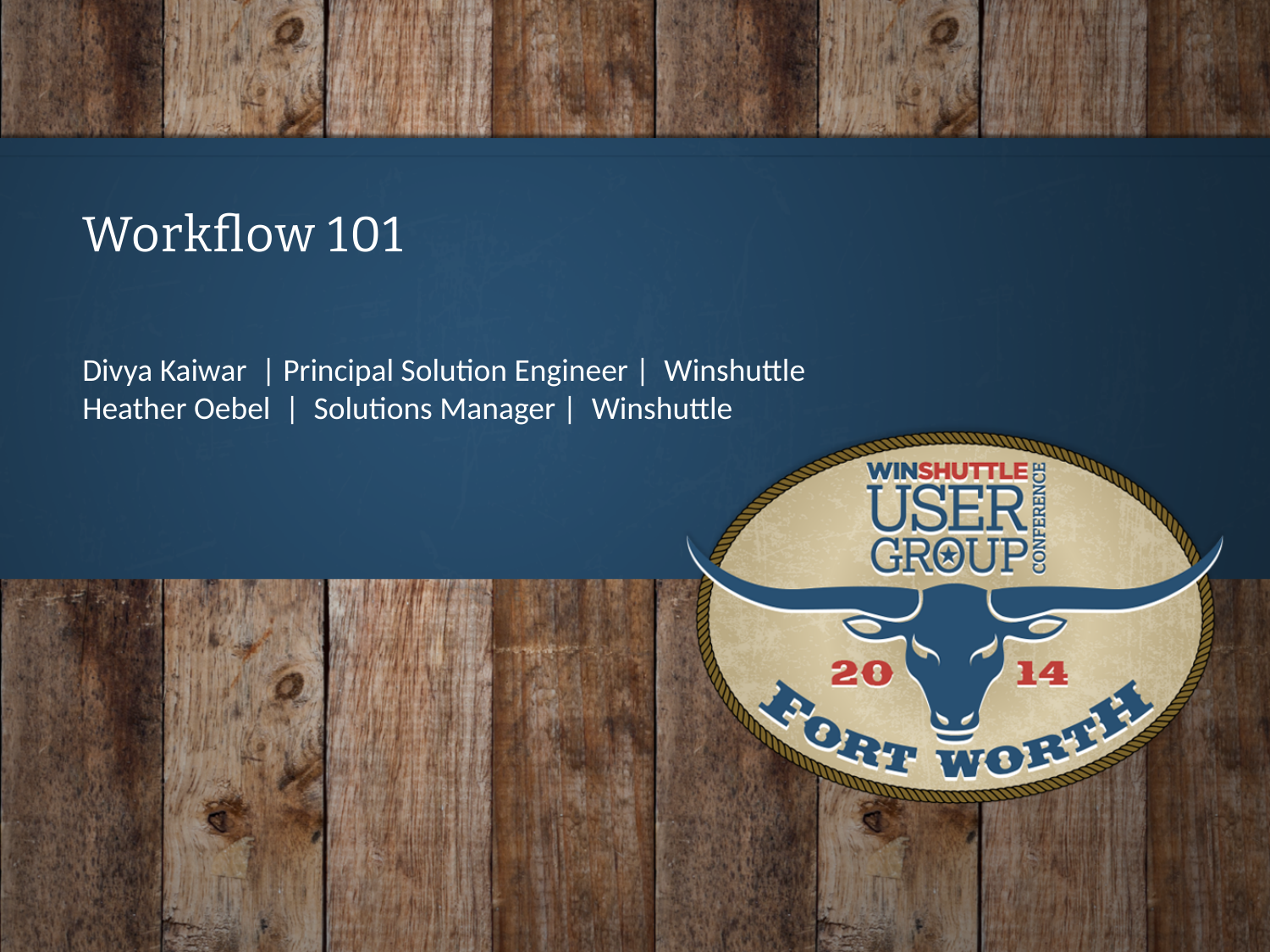

Workflow 101
Divya Kaiwar  | Principal Solution Engineer |  Winshuttle
Heather Oebel  |  Solutions Manager |  Winshuttle